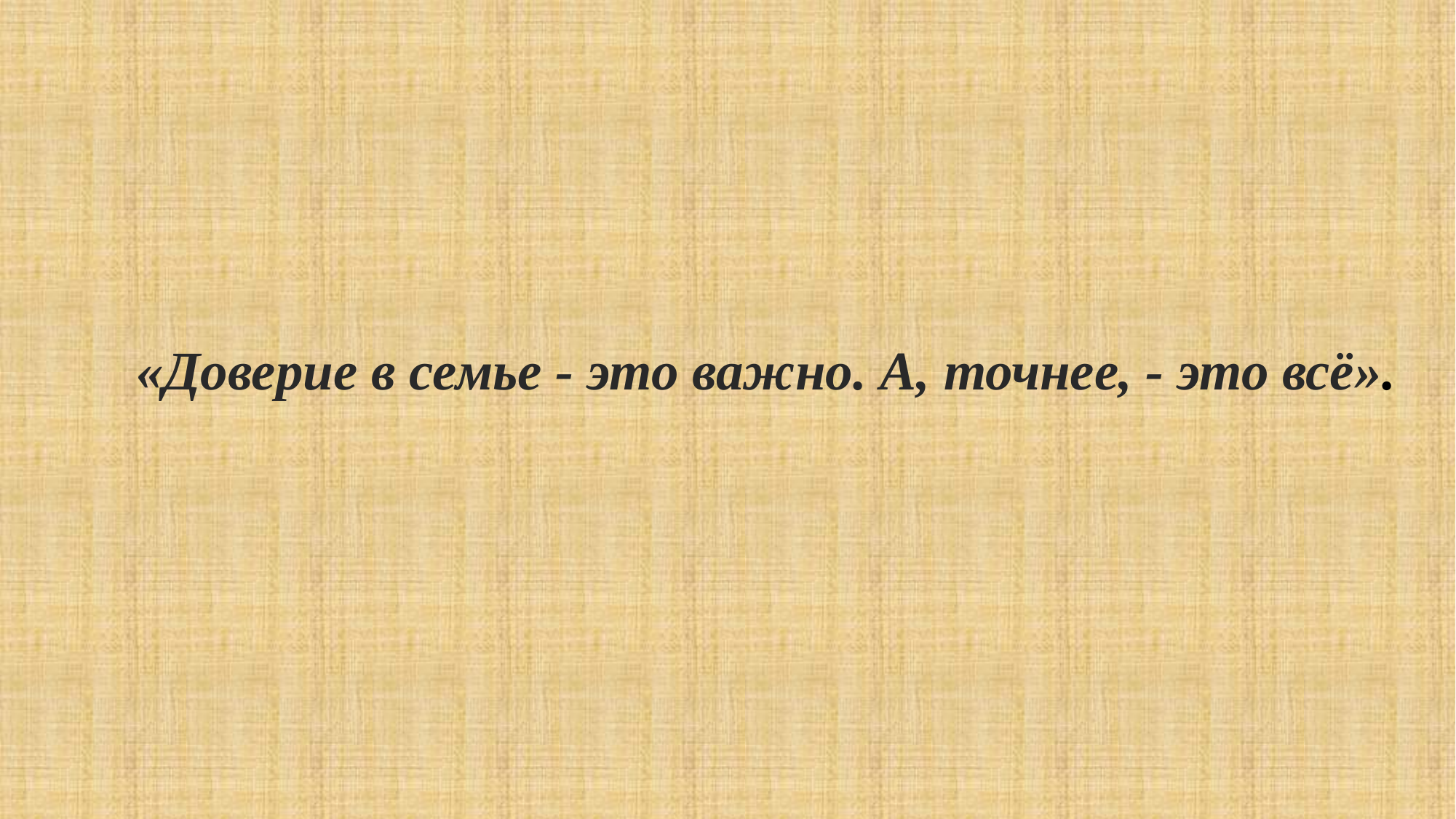

«Доверие в семье - это важно. А, точнее, - это всё».